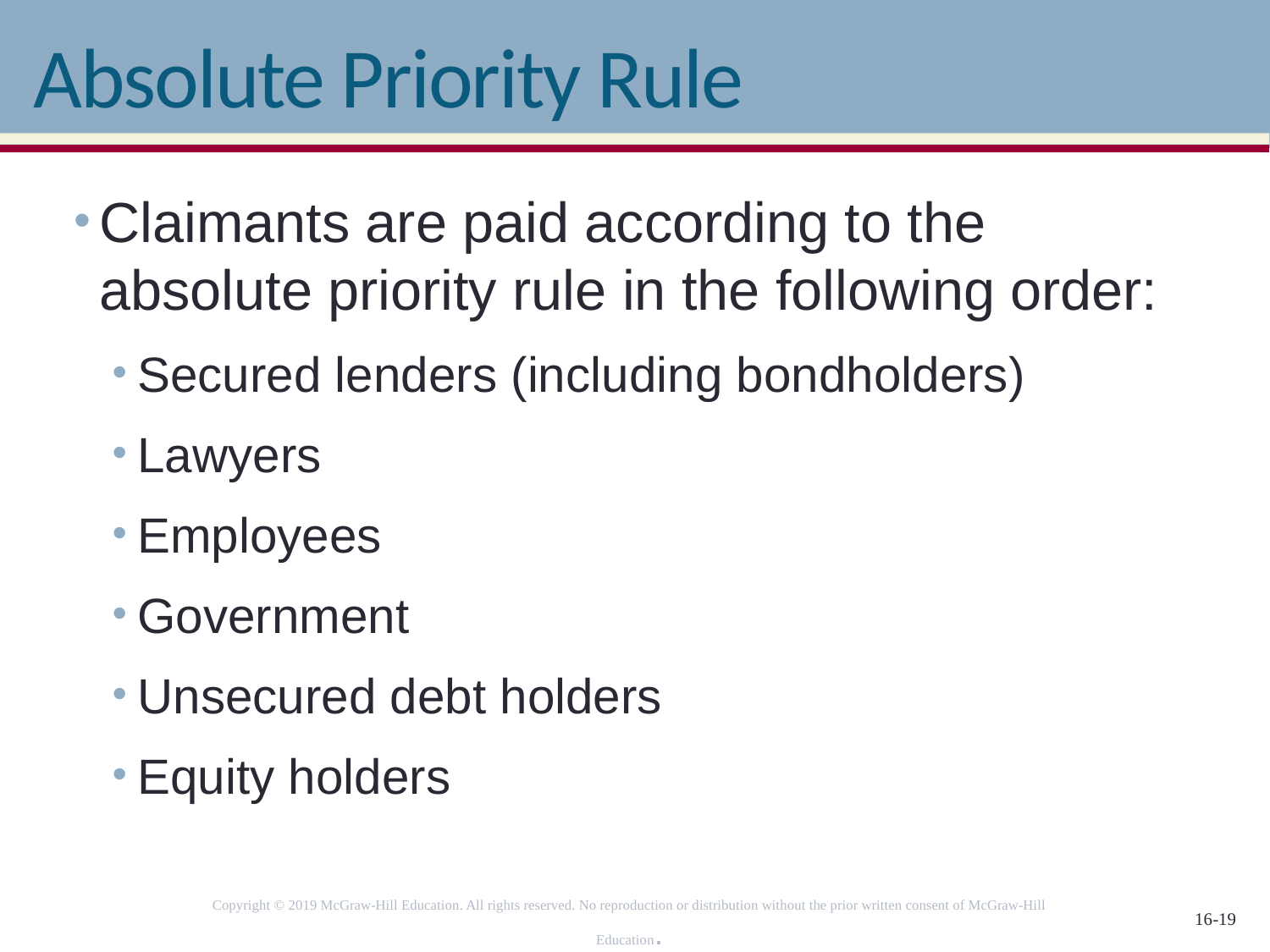

# Absolute Priority Rule
Claimants are paid according to the absolute priority rule in the following order:
Secured lenders (including bondholders)
Lawyers
Employees
Government
Unsecured debt holders
Equity holders
Copyright © 2019 McGraw-Hill Education. All rights reserved. No reproduction or distribution without the prior written consent of McGraw-Hill Education.